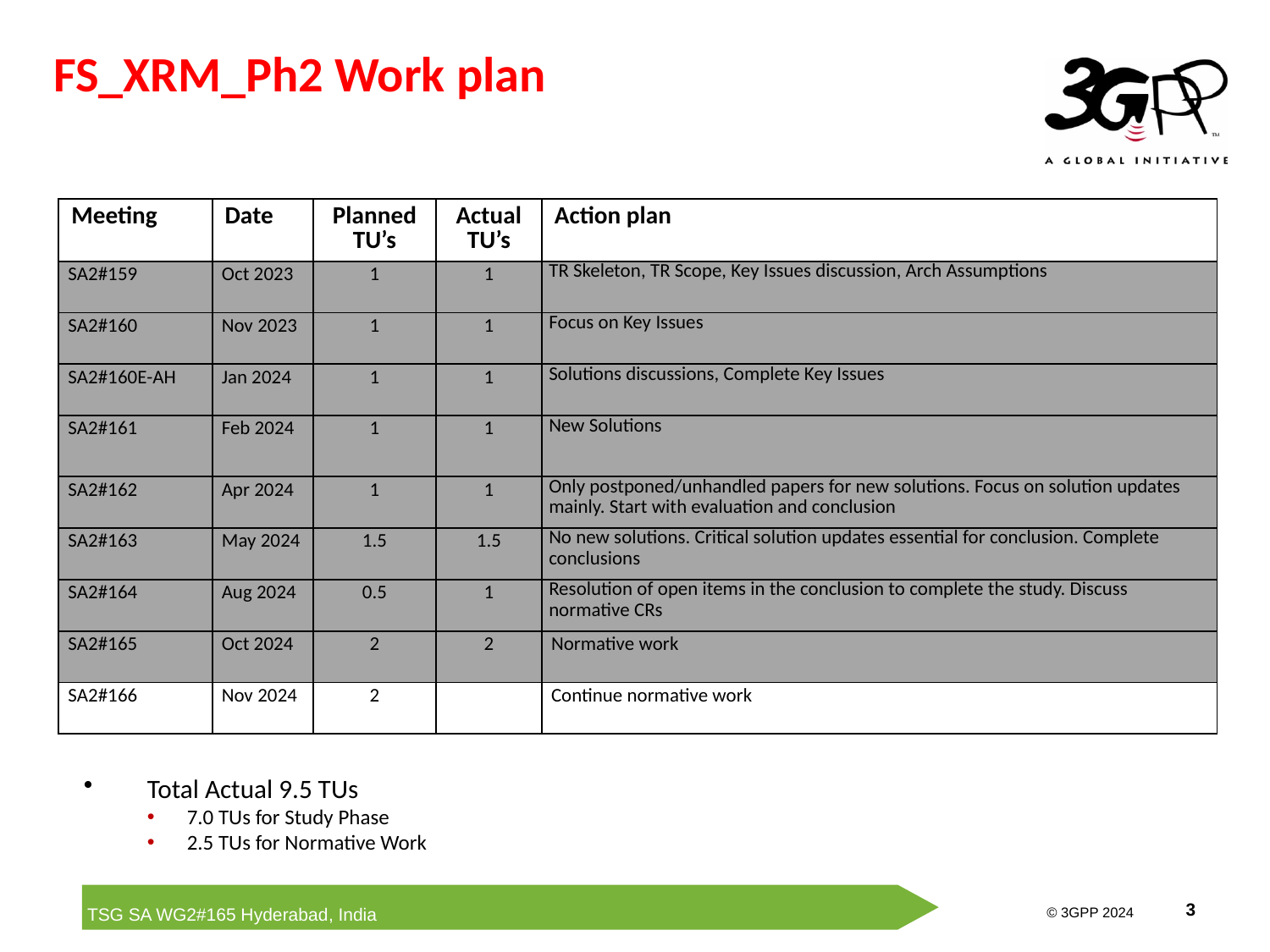

FS_XRM_Ph2 Work plan
| Meeting | Date | Planned TU’s | Actual TU’s | Action plan |
| --- | --- | --- | --- | --- |
| SA2#159 | Oct 2023 | 1 | 1 | TR Skeleton, TR Scope, Key Issues discussion, Arch Assumptions |
| SA2#160 | Nov 2023 | 1 | 1 | Focus on Key Issues |
| SA2#160E-AH | Jan 2024 | 1 | 1 | Solutions discussions, Complete Key Issues |
| SA2#161 | Feb 2024 | 1 | 1 | New Solutions |
| SA2#162 | Apr 2024 | 1 | 1 | Only postponed/unhandled papers for new solutions. Focus on solution updates mainly. Start with evaluation and conclusion |
| SA2#163 | May 2024 | 1.5 | 1.5 | No new solutions. Critical solution updates essential for conclusion. Complete conclusions |
| SA2#164 | Aug 2024 | 0.5 | 1 | Resolution of open items in the conclusion to complete the study. Discuss normative CRs |
| SA2#165 | Oct 2024 | 2 | 2 | Normative work |
| SA2#166 | Nov 2024 | 2 |  | Continue normative work |
Total Actual 9.5 TUs
7.0 TUs for Study Phase
2.5 TUs for Normative Work